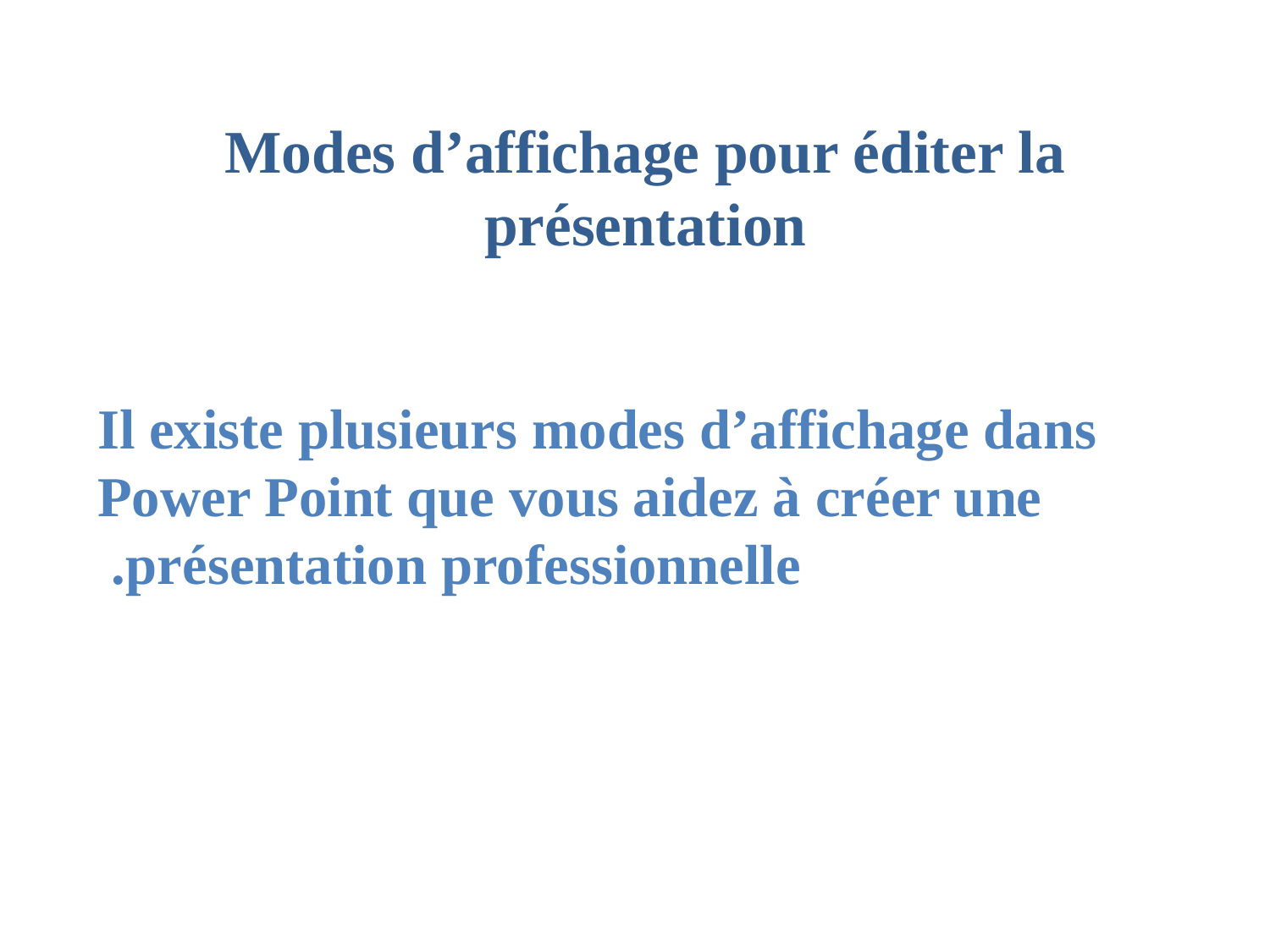

# Modes d’affichage pour éditer la présentation
Il existe plusieurs modes d’affichage dans Power Point que vous aidez à créer une présentation professionnelle.